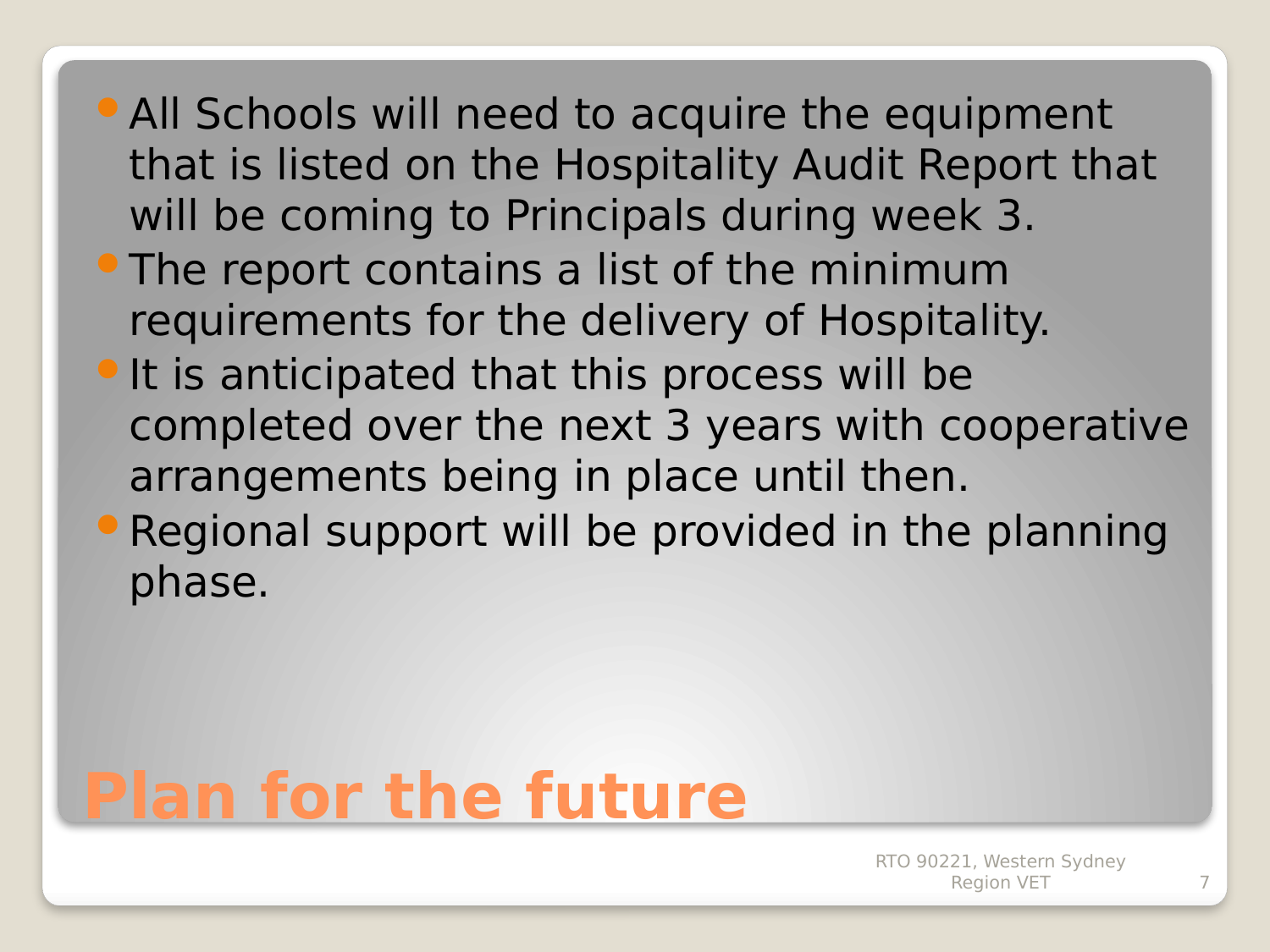

All Schools will need to acquire the equipment that is listed on the Hospitality Audit Report that will be coming to Principals during week 3.
The report contains a list of the minimum requirements for the delivery of Hospitality.
It is anticipated that this process will be completed over the next 3 years with cooperative arrangements being in place until then.
Regional support will be provided in the planning phase.
# Plan for the future
RTO 90221, Western Sydney Region VET
7